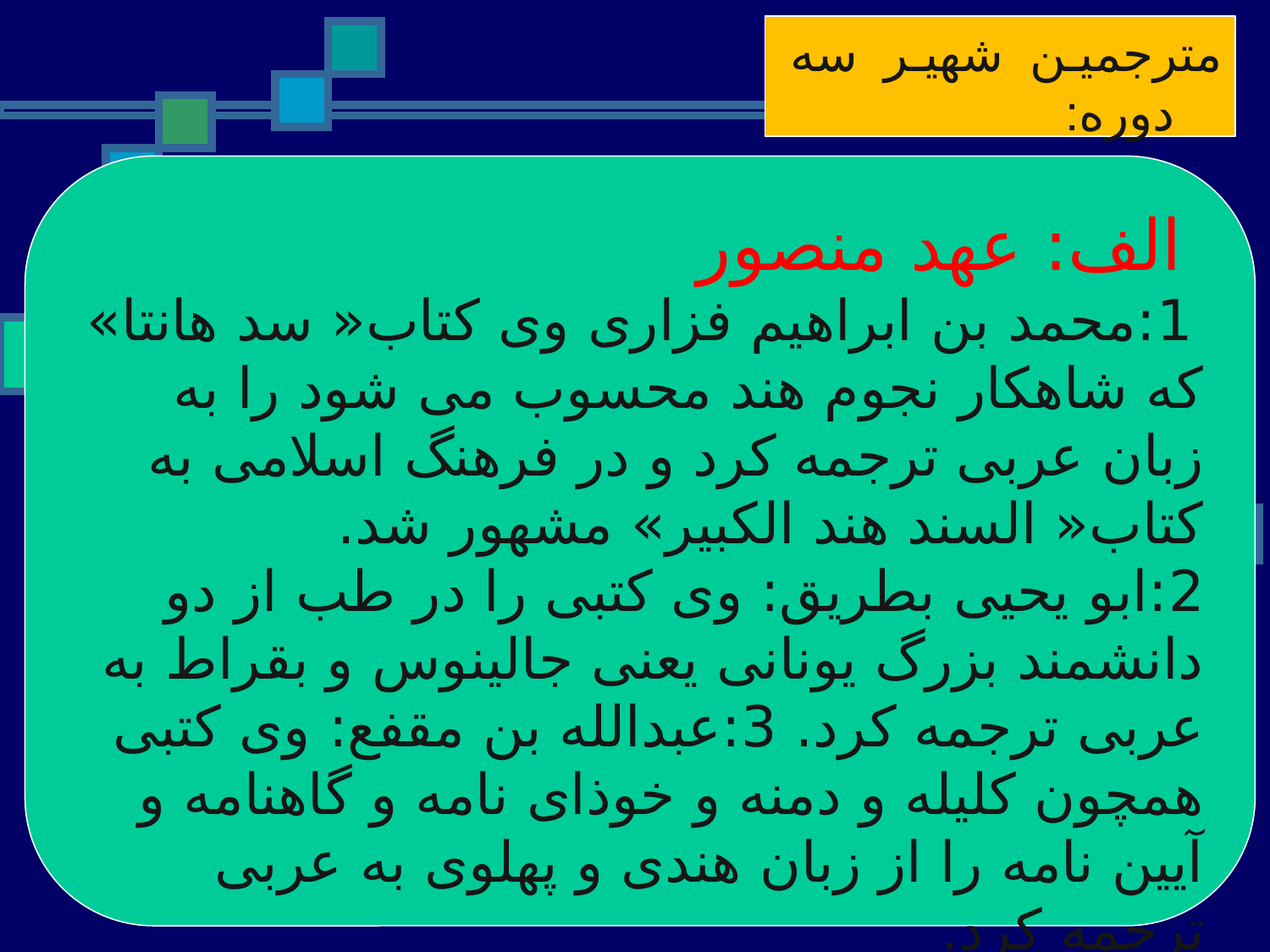

مترجمین شهیر سه دوره:
 الف: عهد منصور
 1:محمد بن ابراهیم فزاری وی کتاب« سد هانتا» که شاهکار نجوم هند محسوب می شود را به زبان عربی ترجمه کرد و در فرهنگ اسلامی به کتاب« السند هند الکبیر» مشهور شد.
2:ابو یحیی بطریق: وی کتبی را در طب از دو دانشمند بزرگ یونانی یعنی جالینوس و بقراط به عربی ترجمه کرد. 3:عبدالله بن مقفع: وی کتبی همچون کلیله و دمنه و خوذای نامه و گاهنامه و آیین نامه را از زبان هندی و پهلوی به عربی ترجمه کرد.